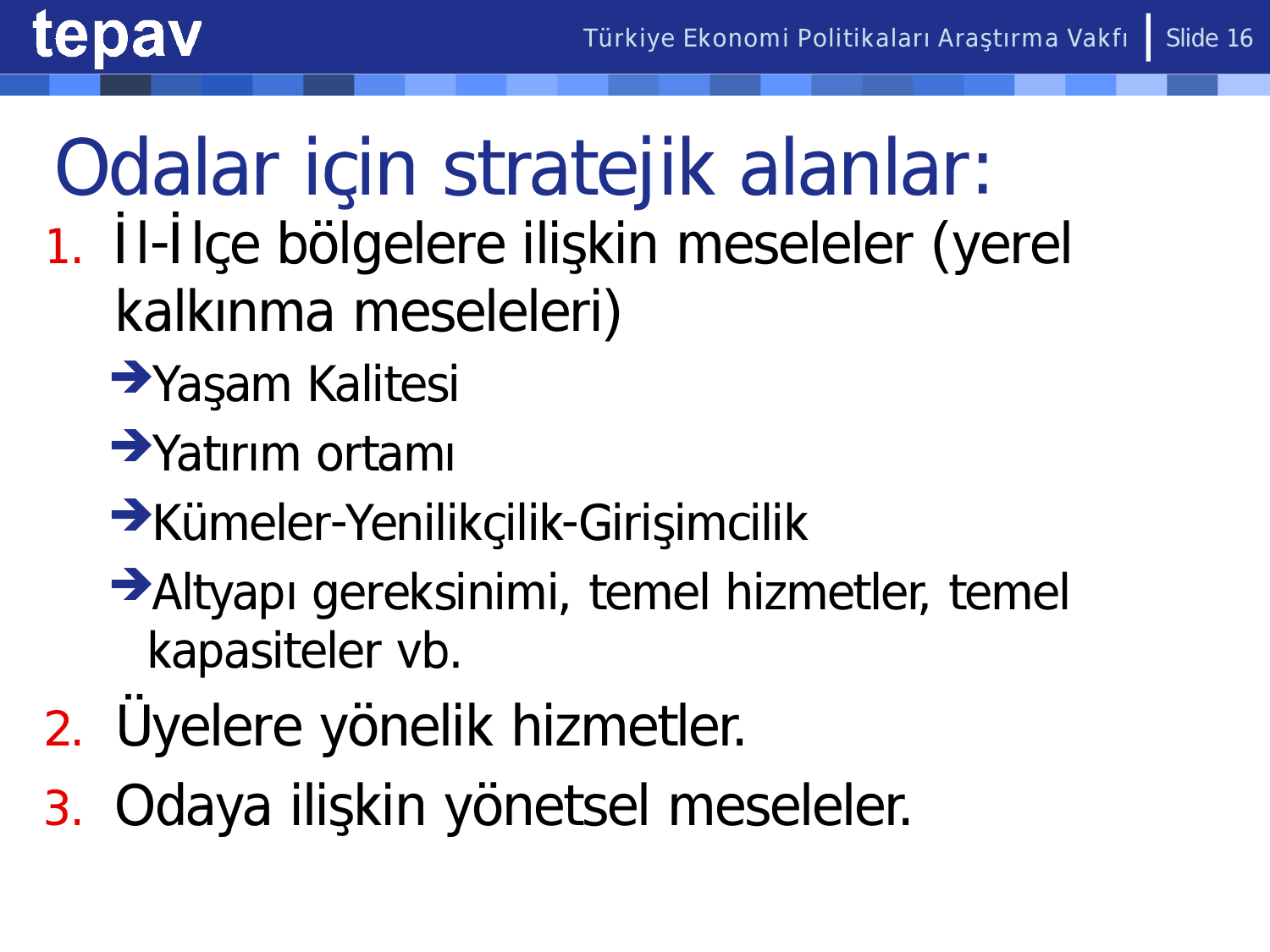

Türkiye Ekonomi Politikaları Araştırma Vakfı
Slide 16
# Odalar için stratejik alanlar:
İl-İlçe bölgelere ilişkin meseleler (yerel kalkınma meseleleri)
Yaşam Kalitesi
Yatırım ortamı
Kümeler-Yenilikçilik-Girişimcilik
Altyapı gereksinimi, temel hizmetler, temel kapasiteler vb.
Üyelere yönelik hizmetler.
Odaya ilişkin yönetsel meseleler.